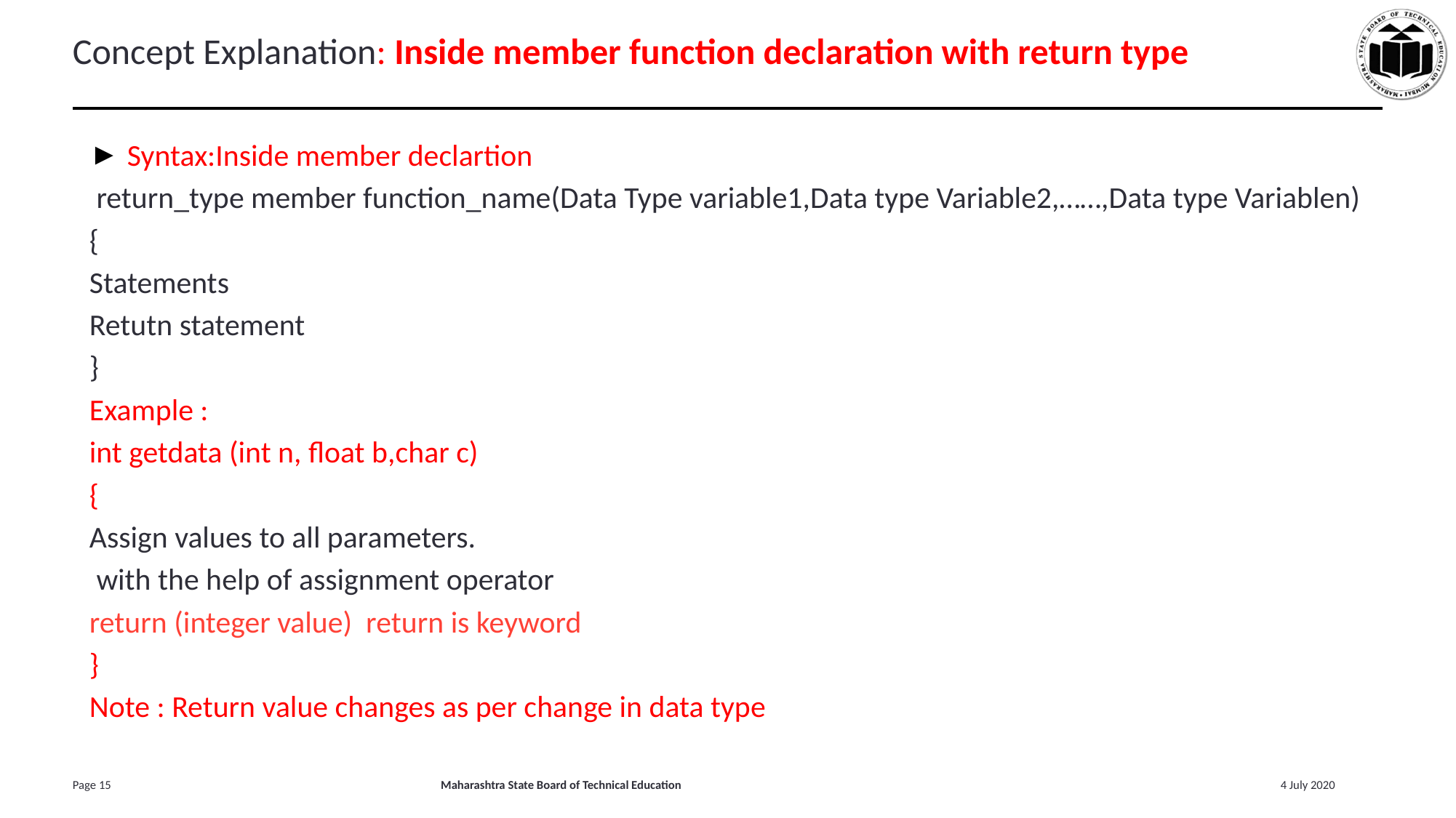

# Concept Explanation: Inside member function declaration with return type
Syntax:Inside member declartion
 return_type member function_name(Data Type variable1,Data type Variable2,……,Data type Variablen)
{
Statements
Retutn statement
}
Example :
int getdata (int n, float b,char c)
{
Assign values to all parameters.
 with the help of assignment operator
return (integer value)  return is keyword
}
Note : Return value changes as per change in data type

15